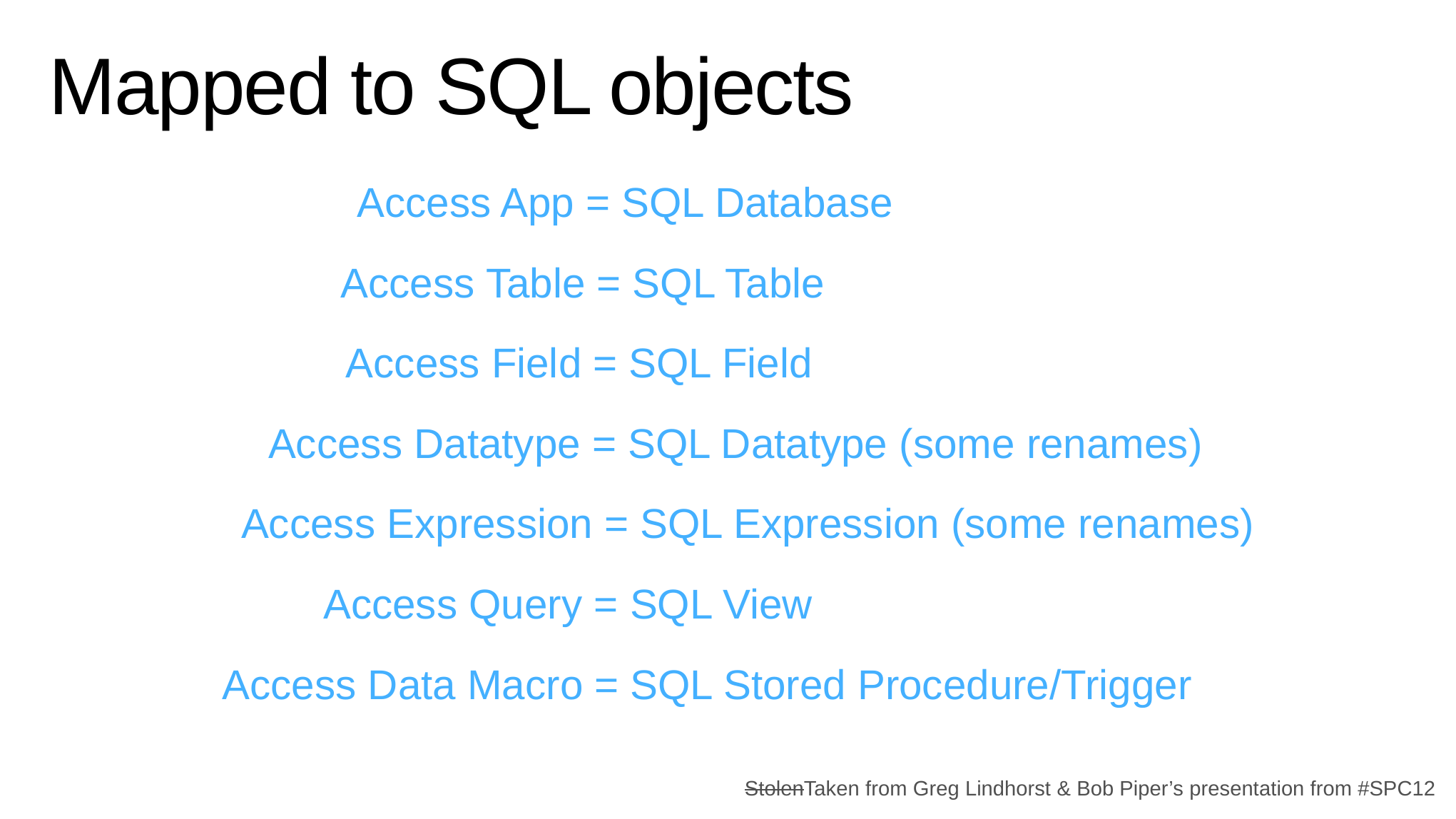

# Mapped to SQL objects
Access App = SQL Database

Access Table = SQL Table

Access Field = SQL Field

Access Datatype = SQL Datatype (some renames)

Access Expression = SQL Expression (some renames)

Access Query = SQL View

Access Data Macro = SQL Stored Procedure/Trigger

StolenTaken from Greg Lindhorst & Bob Piper’s presentation from #SPC12